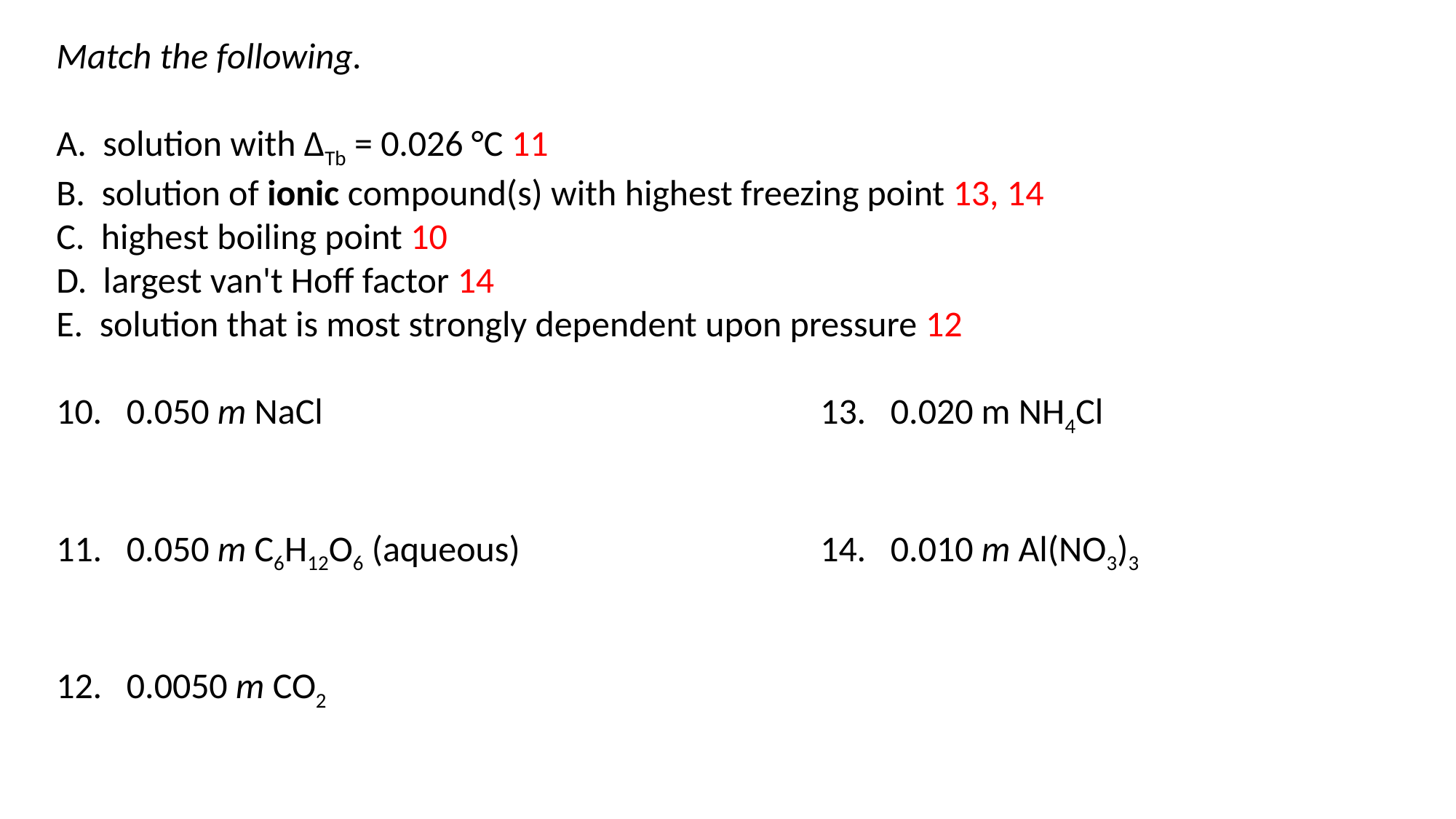

Match the following.

A.  solution with ΔTb = 0.026 °C 11
B.  solution of ionic compound(s) with highest freezing point 13, 14
C.  highest boiling point 10
D.  largest van't Hoff factor 14
E.  solution that is most strongly dependent upon pressure 12

10.   0.050 m NaCl					13.   0.020 m NH4Cl

11.   0.050 m C6H12O6 (aqueous)			14.   0.010 m Al(NO3)3

12.   0.0050 m CO2